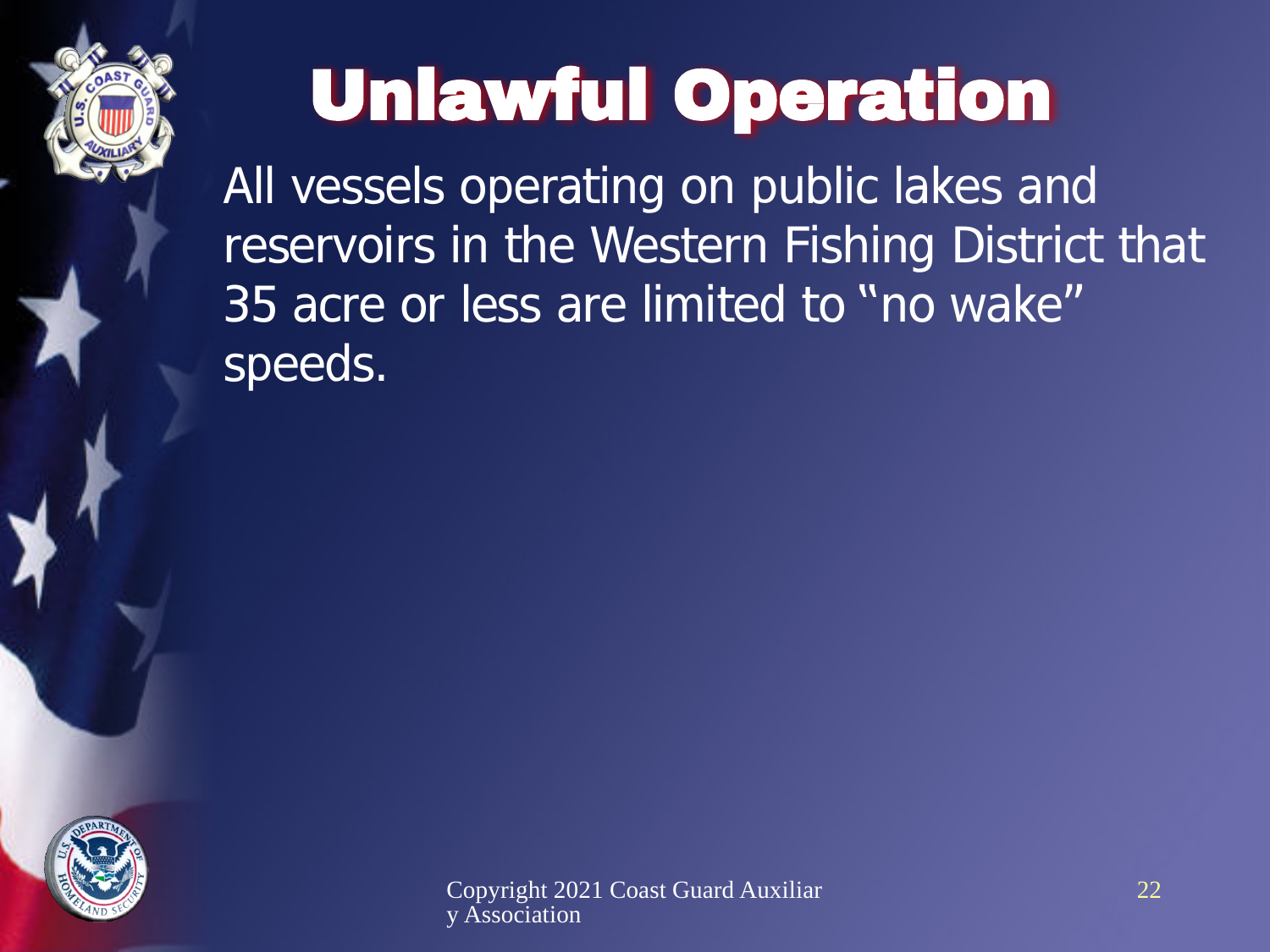

# Unlawful Operation
All vessels operating on public lakes and reservoirs in the Western Fishing District that 35 acre or less are limited to “no wake” speeds.

Copyright 2021 Coast Guard Auxiliary Association
22